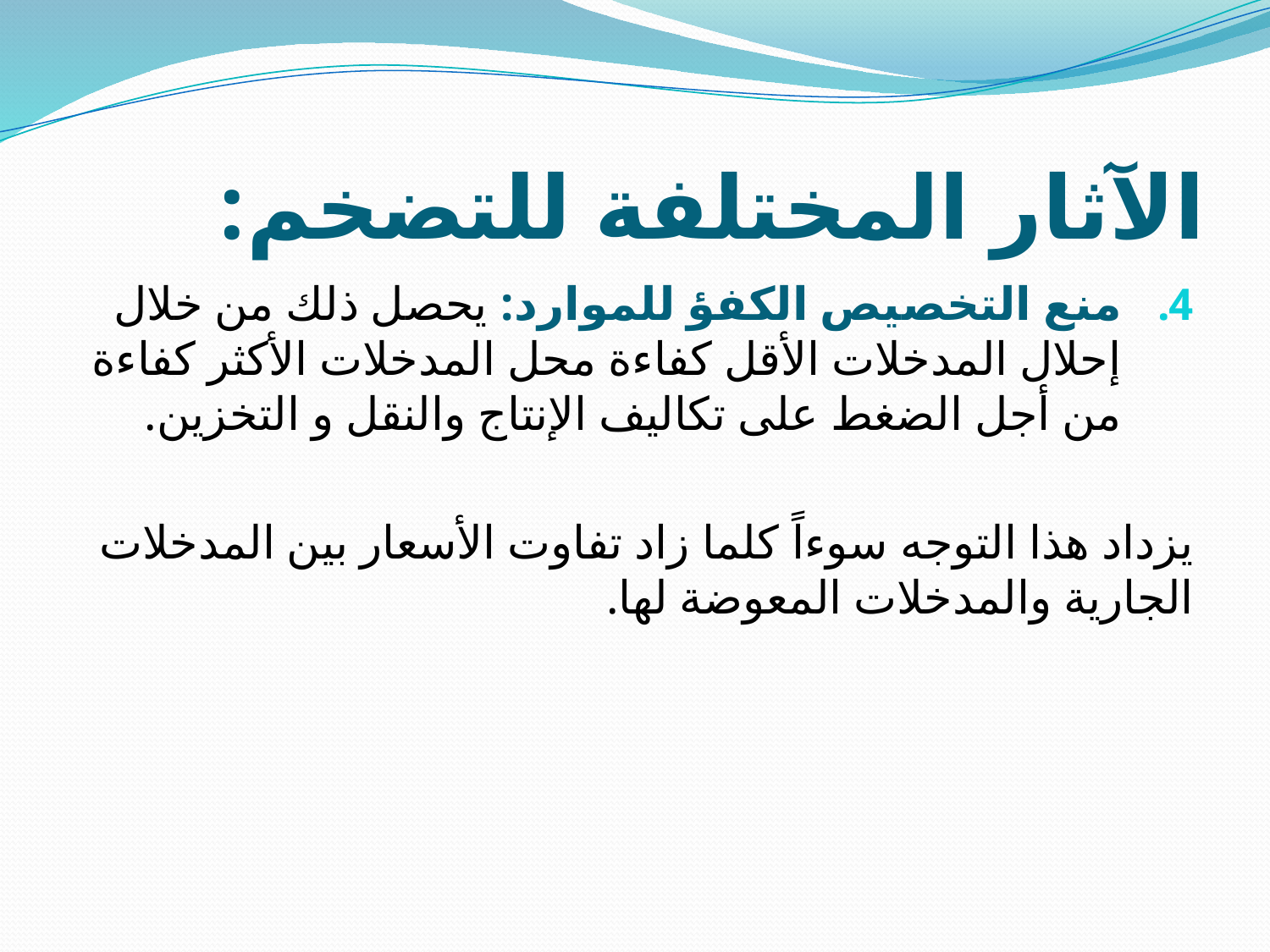

# الآثار المختلفة للتضخم:
منع التخصيص الكفؤ للموارد: يحصل ذلك من خلال إحلال المدخلات الأقل كفاءة محل المدخلات الأكثر كفاءة من أجل الضغط على تكاليف الإنتاج والنقل و التخزين.

يزداد هذا التوجه سوءاً كلما زاد تفاوت الأسعار بين المدخلات الجارية والمدخلات المعوضة لها.